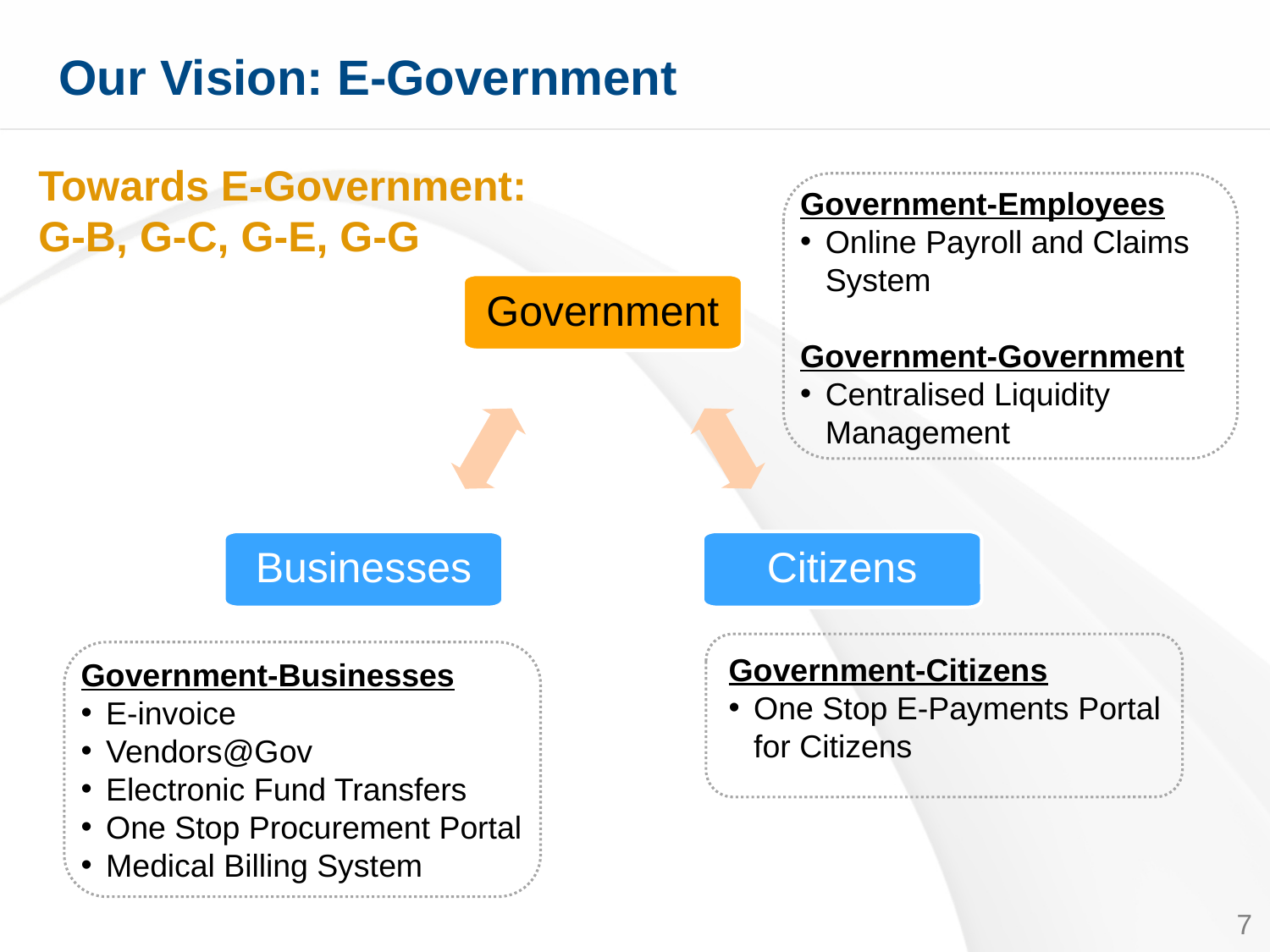

# Our Vision: E-Government
Towards E-Government:
G-B, G-C, G-E, G-G

Government-Employees
Online Payroll and Claims System

Government-Government
Centralised Liquidity Management

Government

Businesses
Citizens

Government-Citizens
One Stop E-Payments Portal for Citizens

Government-Businesses
E-invoice
Vendors@Gov
Electronic Fund Transfers
One Stop Procurement Portal
Medical Billing System